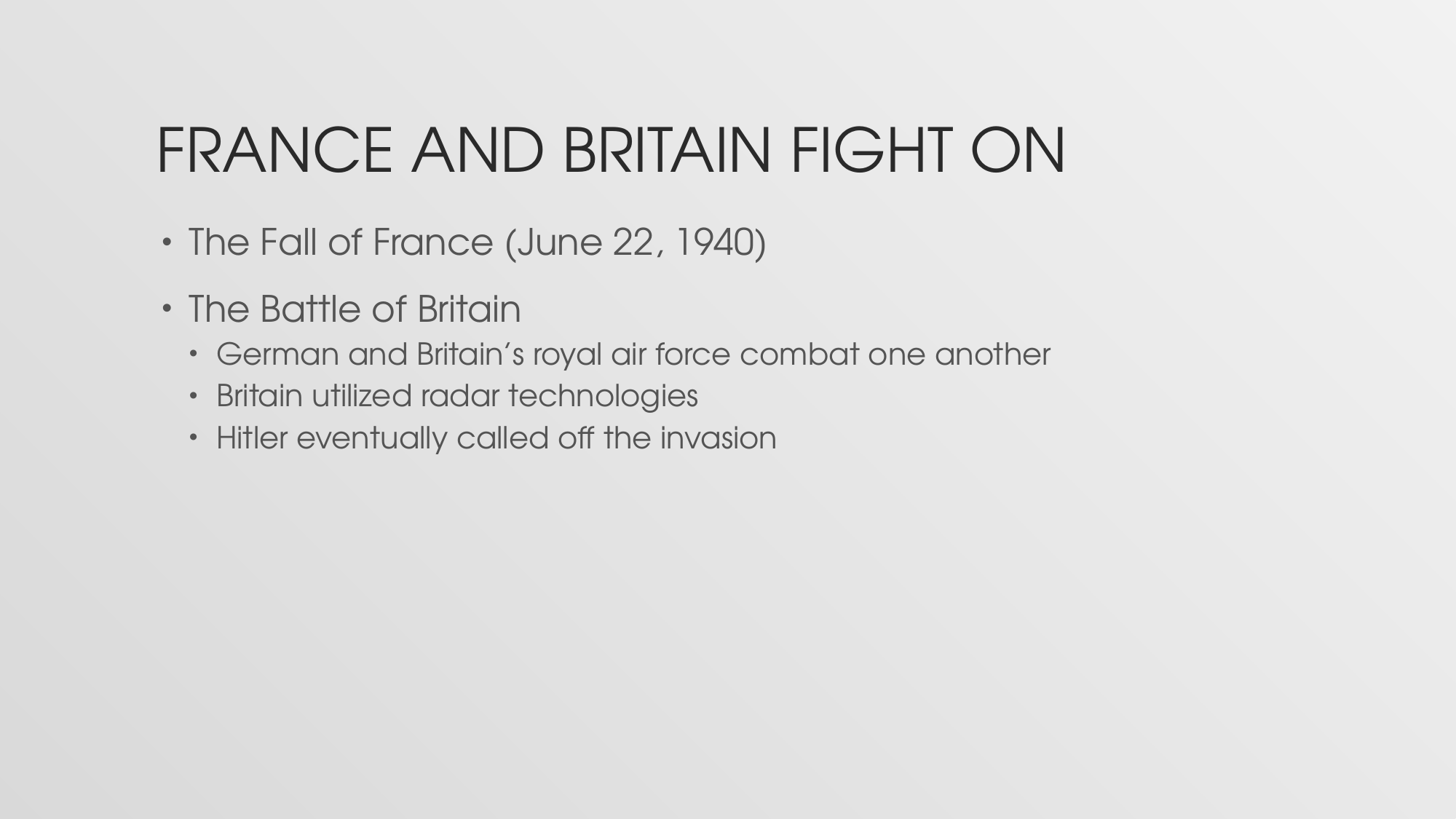

# France and Britain fight on
The Fall of France (June 22, 1940)
The Battle of Britain
German and Britain’s royal air force combat one another
Britain utilized radar technologies
Hitler eventually called off the invasion